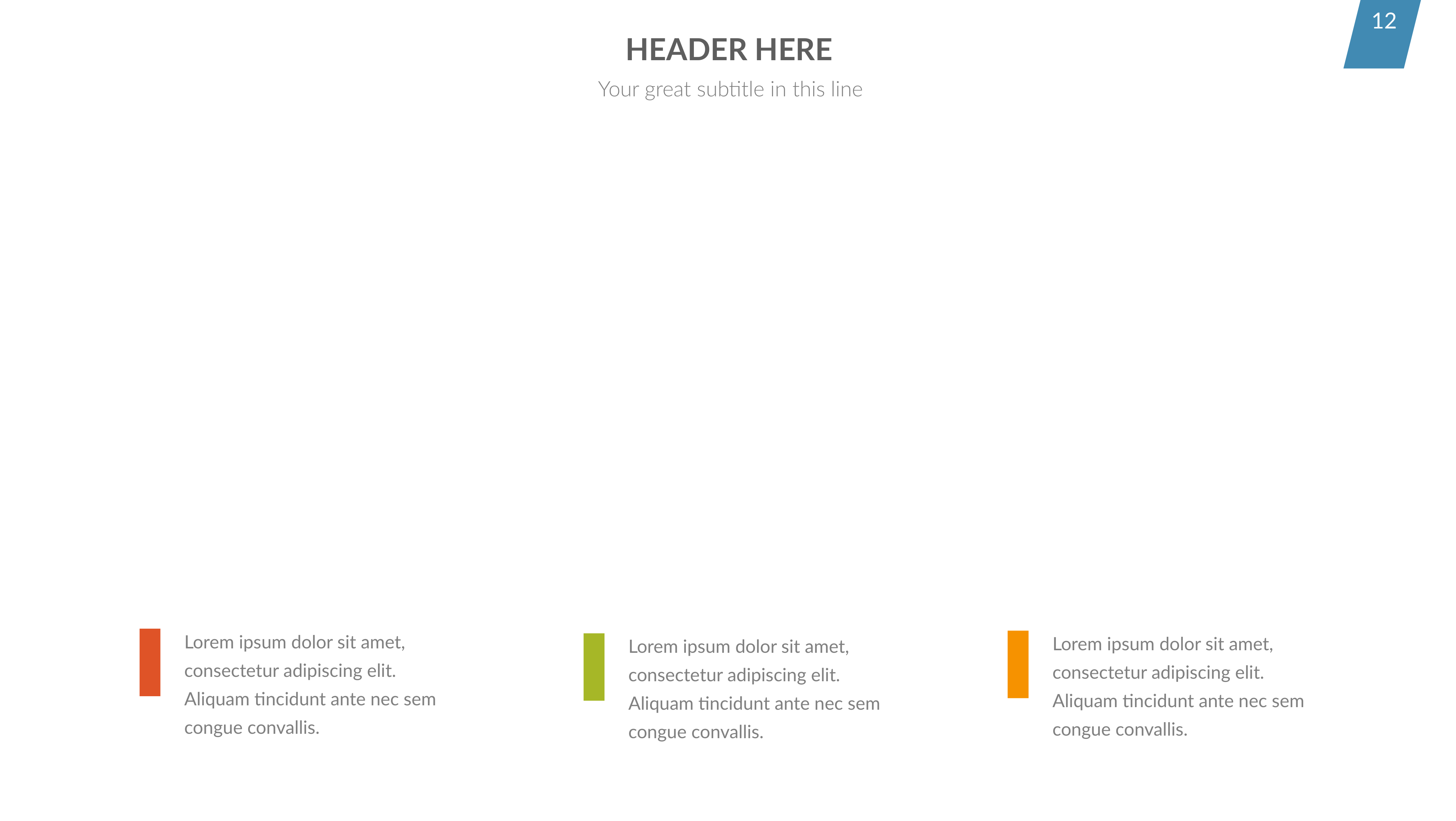

HEADER HERE
Your great subtitle in this line

Lorem ipsum dolor sit amet, consectetur adipiscing elit. Aliquam tincidunt ante nec sem congue convallis.

Lorem ipsum dolor sit amet, consectetur adipiscing elit. Aliquam tincidunt ante nec sem congue convallis.

Lorem ipsum dolor sit amet, consectetur adipiscing elit. Aliquam tincidunt ante nec sem congue convallis.